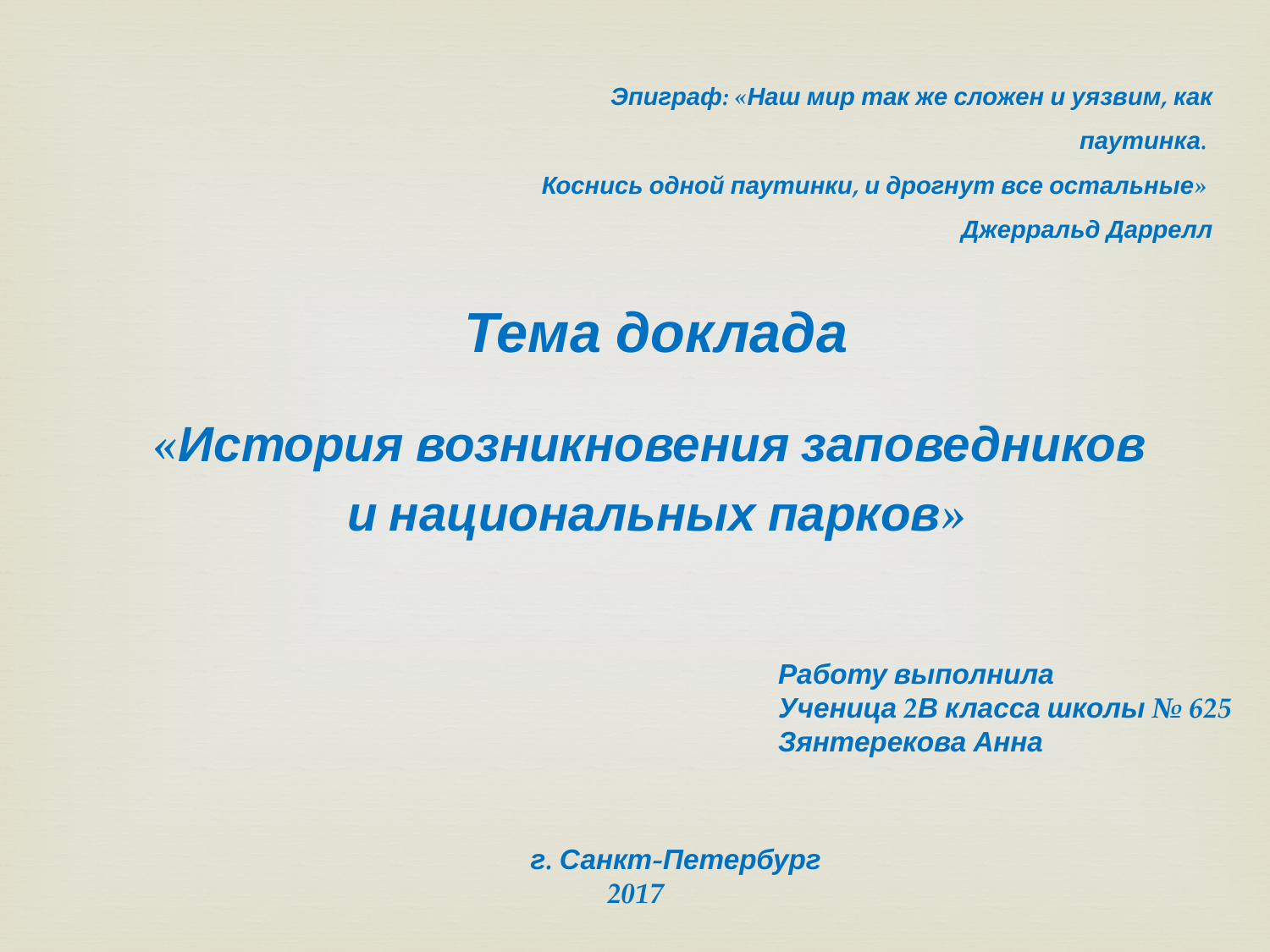

Эпиграф: «Наш мир так же сложен и уязвим, как паутинка.
Коснись одной паутинки, и дрогнут все остальные»
Джерральд Даррелл

Тема доклада

«История возникновения заповедников
и национальных парков»

Работу выполнила
Ученица 2В класса школы № 625
Зянтерекова Анна
г. Санкт-Петербург
           2017